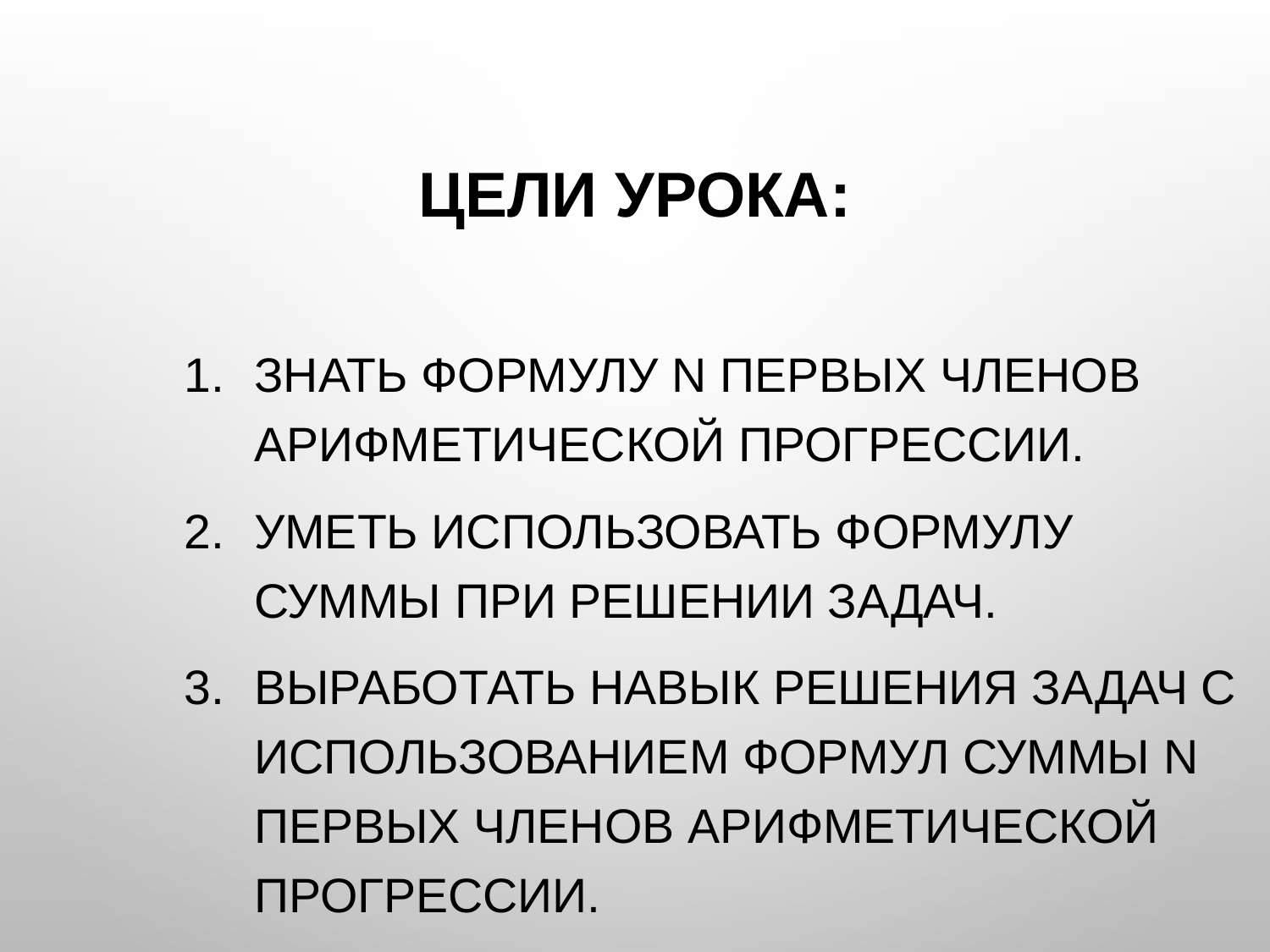

# ЦЕЛИ УРОКА:
Знать формулу n первых членов арифметической прогрессии.
Уметь использовать формулу суммы при решении задач.
Выработать навык решения задач с использованием формул суммы n первых членов арифметической прогрессии.